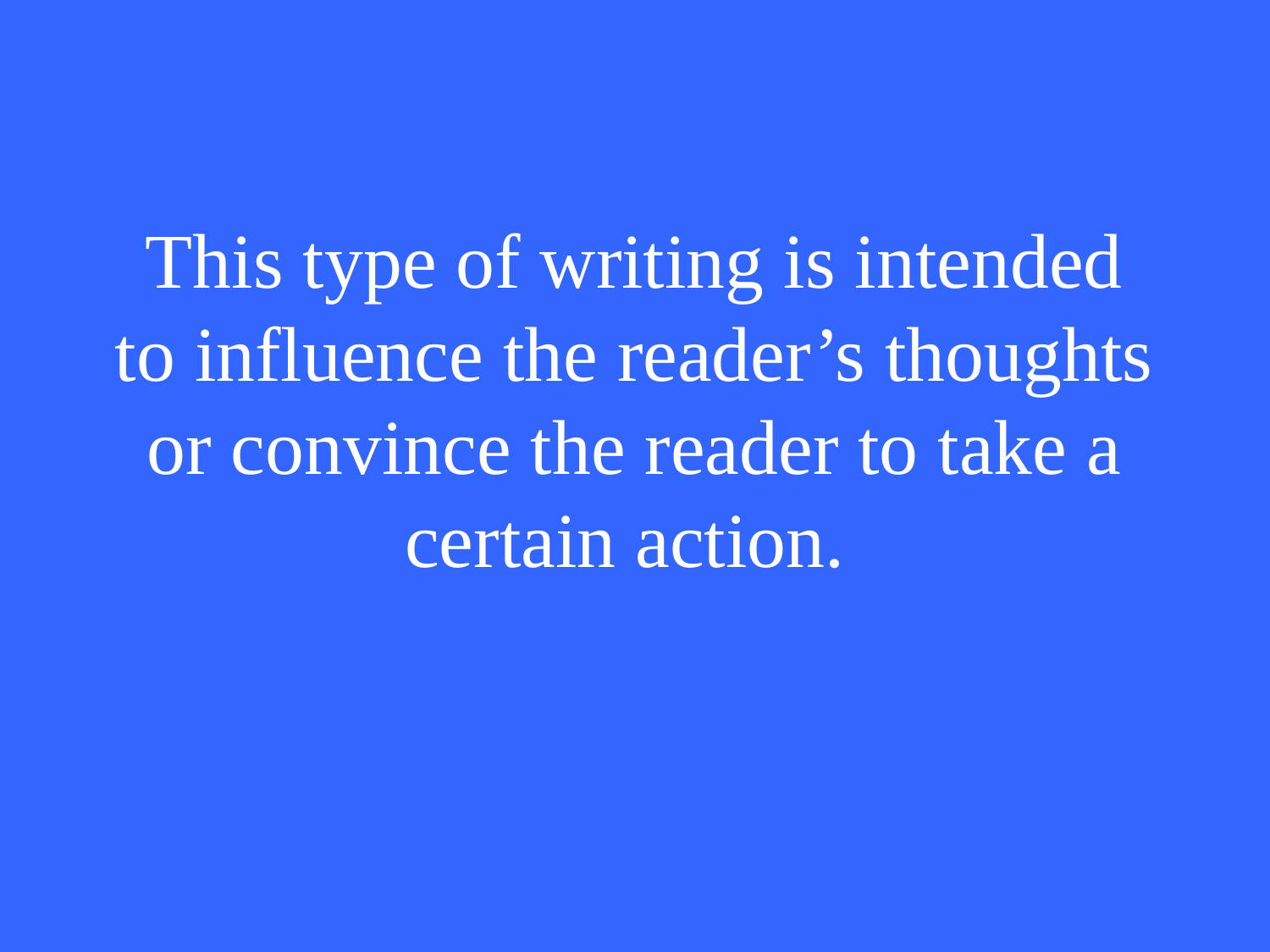

# This type of writing is intended to influence the reader’s thoughts or convince the reader to take a certain action.